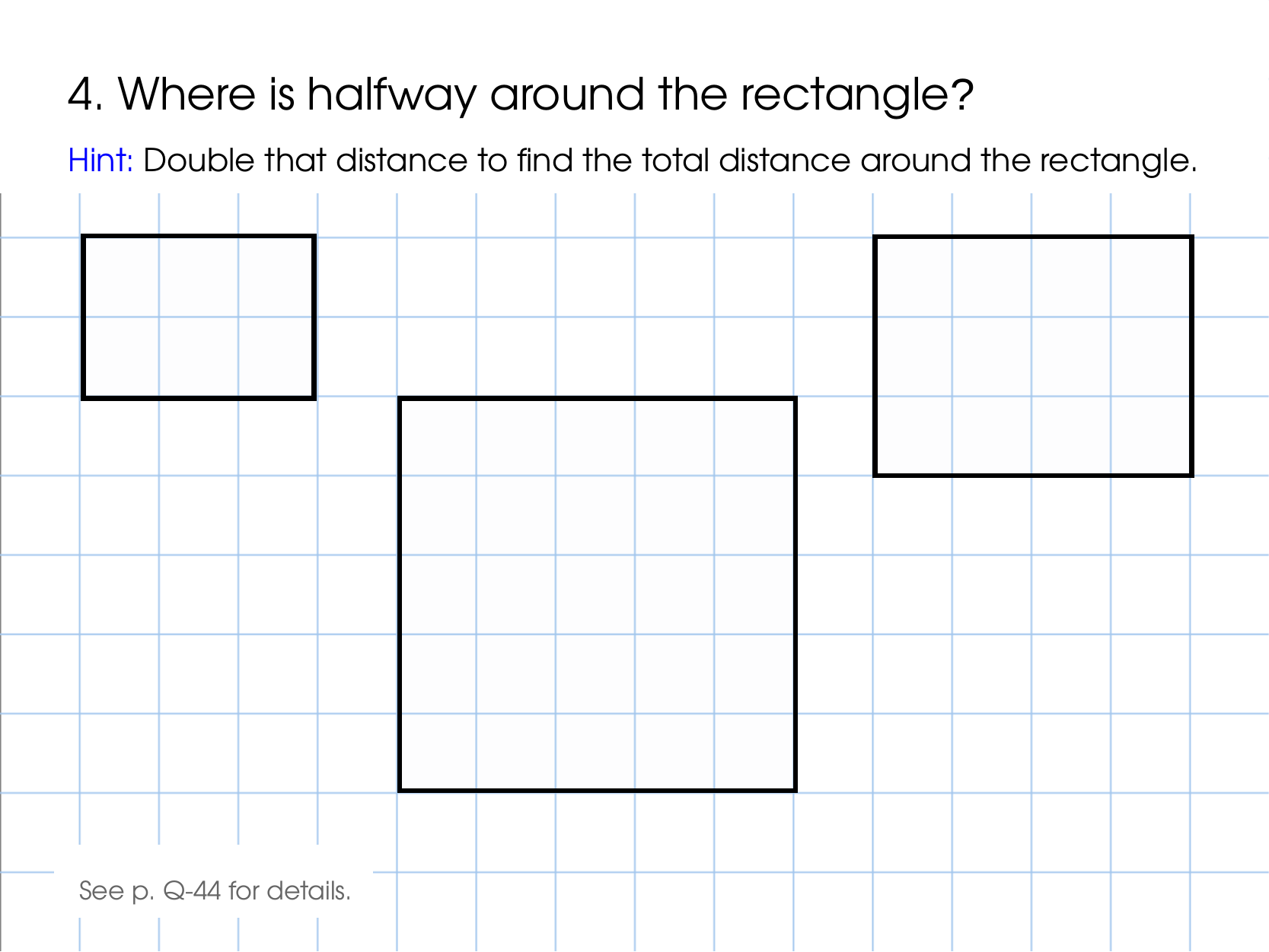

4. Where is halfway around the rectangle?
Hint: Double that distance to find the total distance around the rectangle.

See p. Q-44 for details.